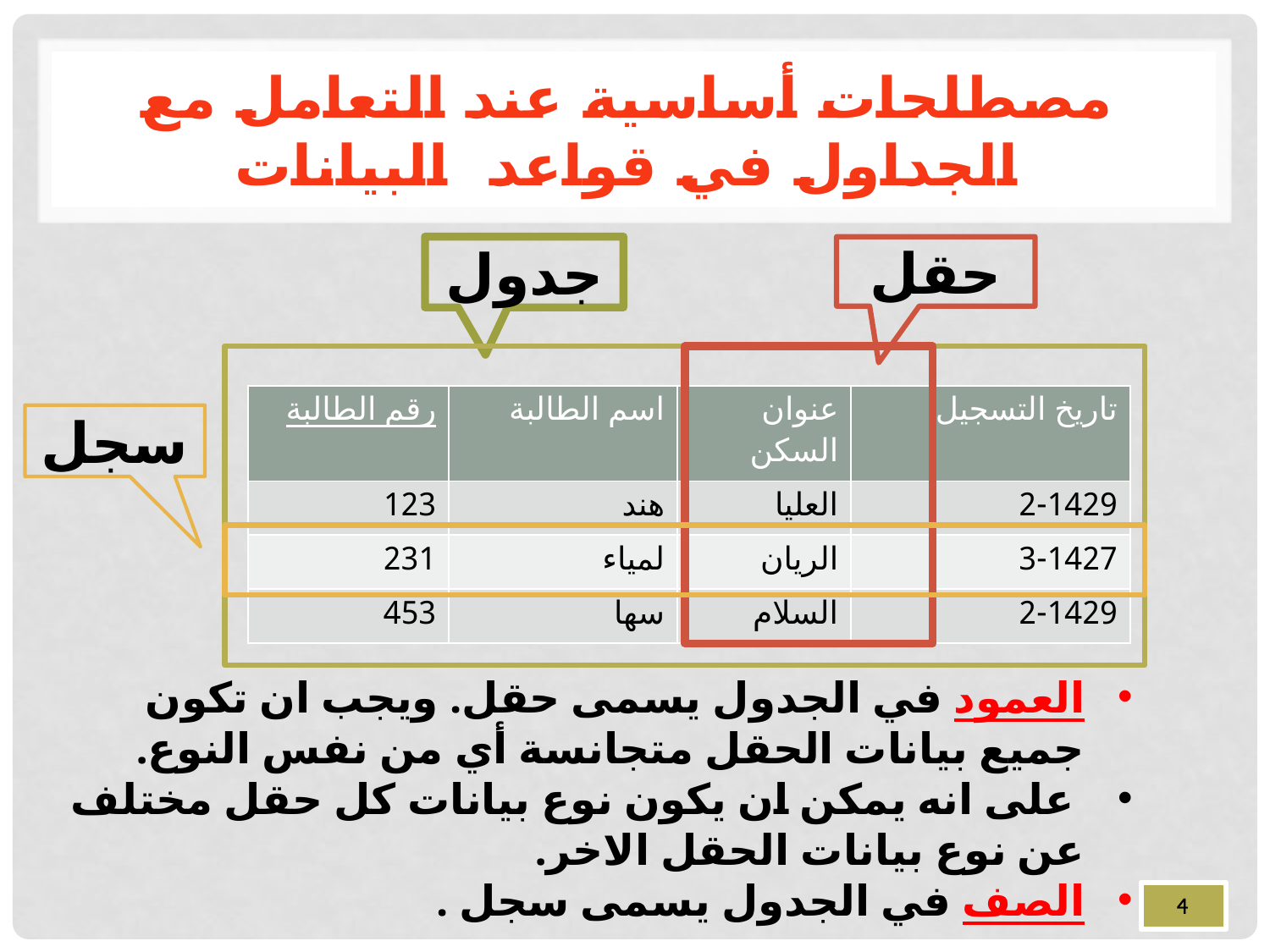

# مصطلحات أساسية عند التعامل مع الجداول في قواعد  البيانات
جدول
حقل

| رقم الطالبة | اسم الطالبة | عنوان السكن | تاريخ التسجيل |
| --- | --- | --- | --- |
| 123 | هند | العليا | 2-1429 |
| 231 | لمياء | الريان | 3-1427 |
| 453 | سها | السلام | 2-1429 |
سجل

العمود في الجدول يسمى حقل. ويجب ان تكون جميع بيانات الحقل متجانسة أي من نفس النوع.
 على انه يمكن ان يكون نوع بيانات كل حقل مختلف عن نوع بيانات الحقل الاخر.
الصف في الجدول يسمى سجل .
4